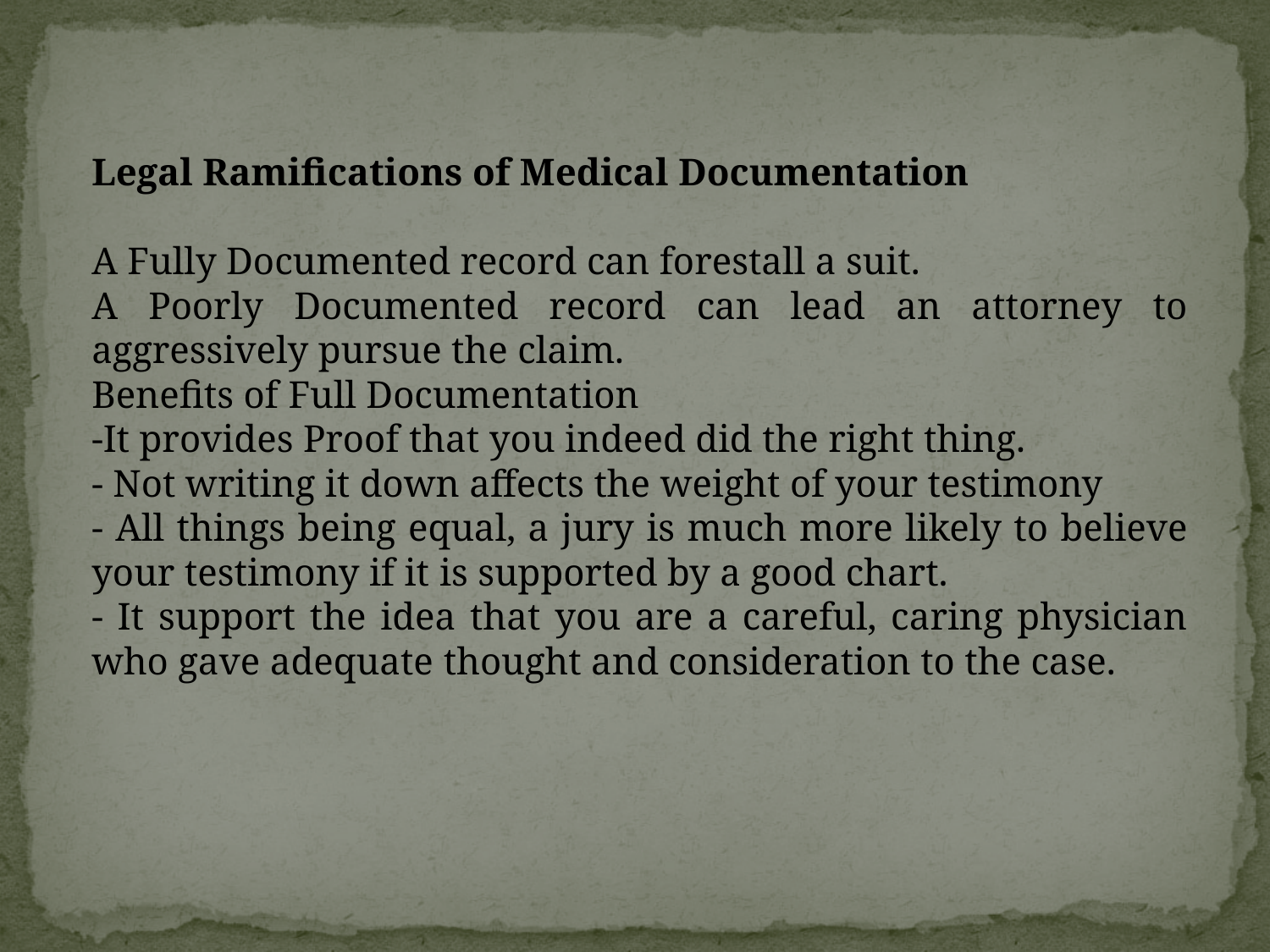

Legal Ramifications of Medical Documentation

A Fully Documented record can forestall a suit.
A Poorly Documented record can lead an attorney to aggressively pursue the claim.
Benefits of Full Documentation
-It provides Proof that you indeed did the right thing.
- Not writing it down affects the weight of your testimony
- All things being equal, a jury is much more likely to believe your testimony if it is supported by a good chart.
- It support the idea that you are a careful, caring physician who gave adequate thought and consideration to the case.